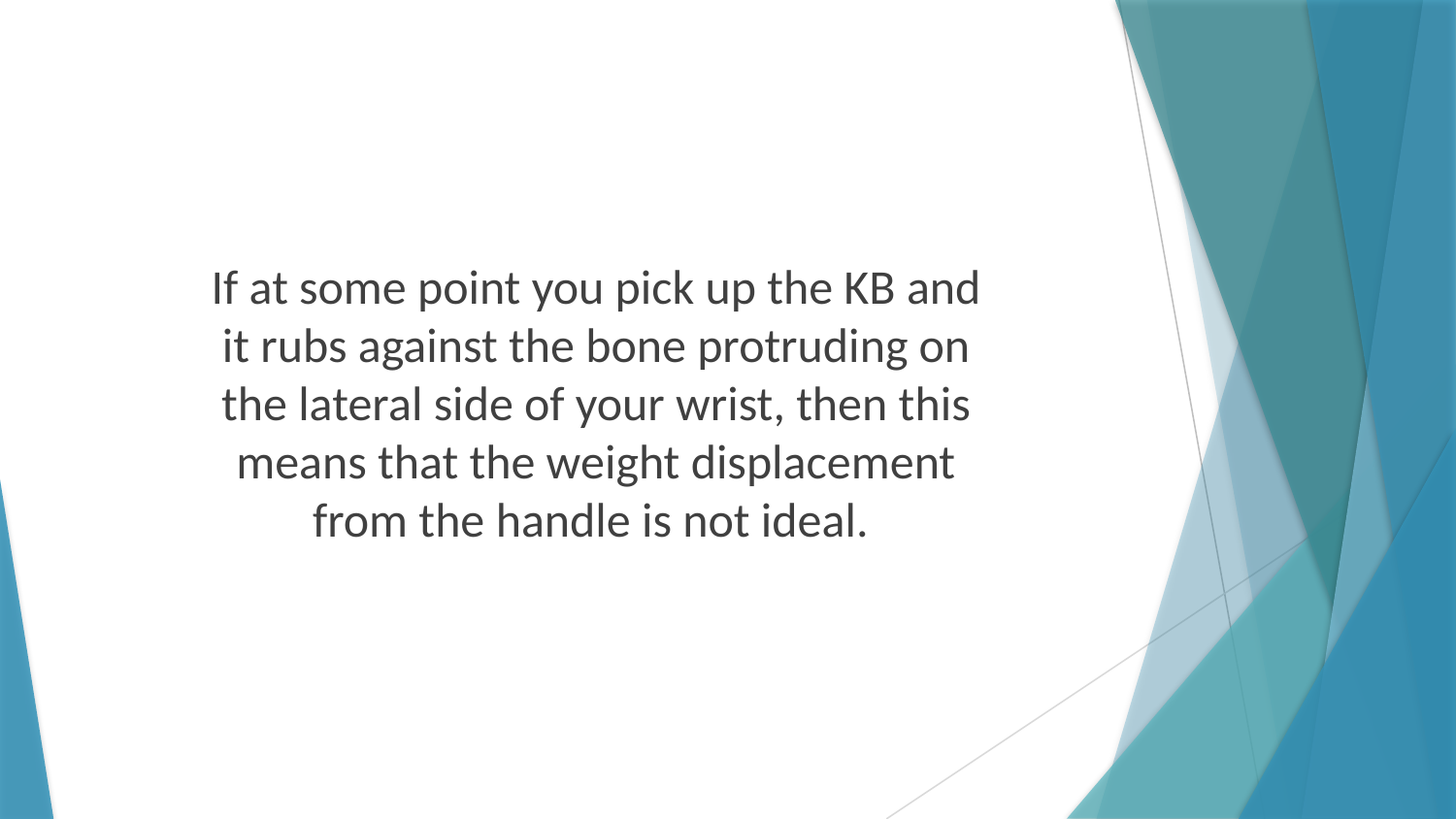

If at some point you pick up the KB and it rubs against the bone protruding on the lateral side of your wrist, then this means that the weight displacement from the handle is not ideal.